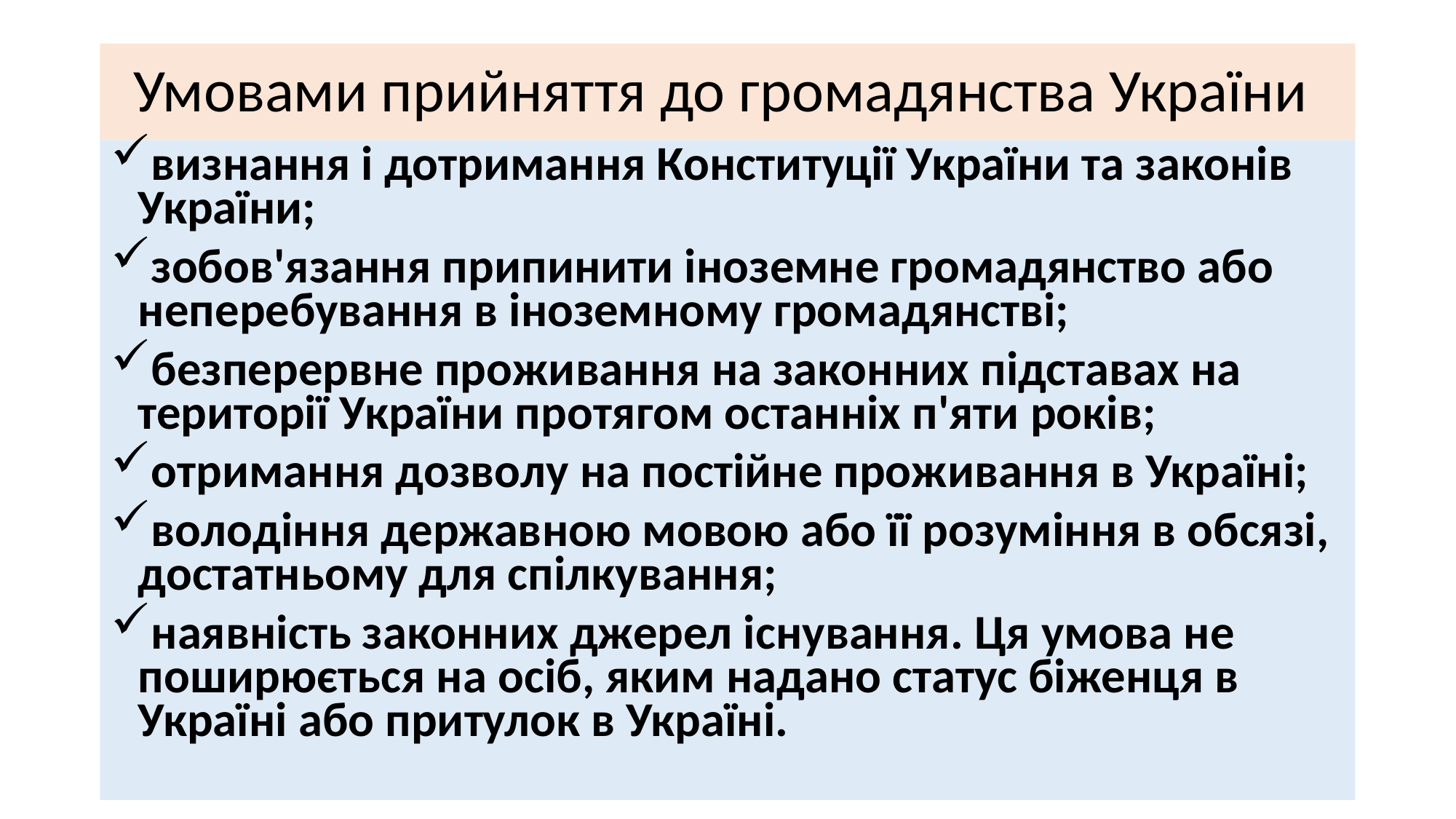

# Умовами прийняття до громадянства України
визнання і дотримання Конституції України та законів України;
зобов'язання припинити іноземне громадянство або неперебування в іноземному громадянстві;
безперервне проживання на законних підставах на території України протягом останніх п'яти років;
отримання дозволу на постійне проживання в Україні;
володіння державною мовою або її розуміння в обсязі, достатньому для спілкування;
наявність законних джерел існування. Ця умова не поширюється на осіб, яким надано статус біженця в Україні або притулок в Україні.